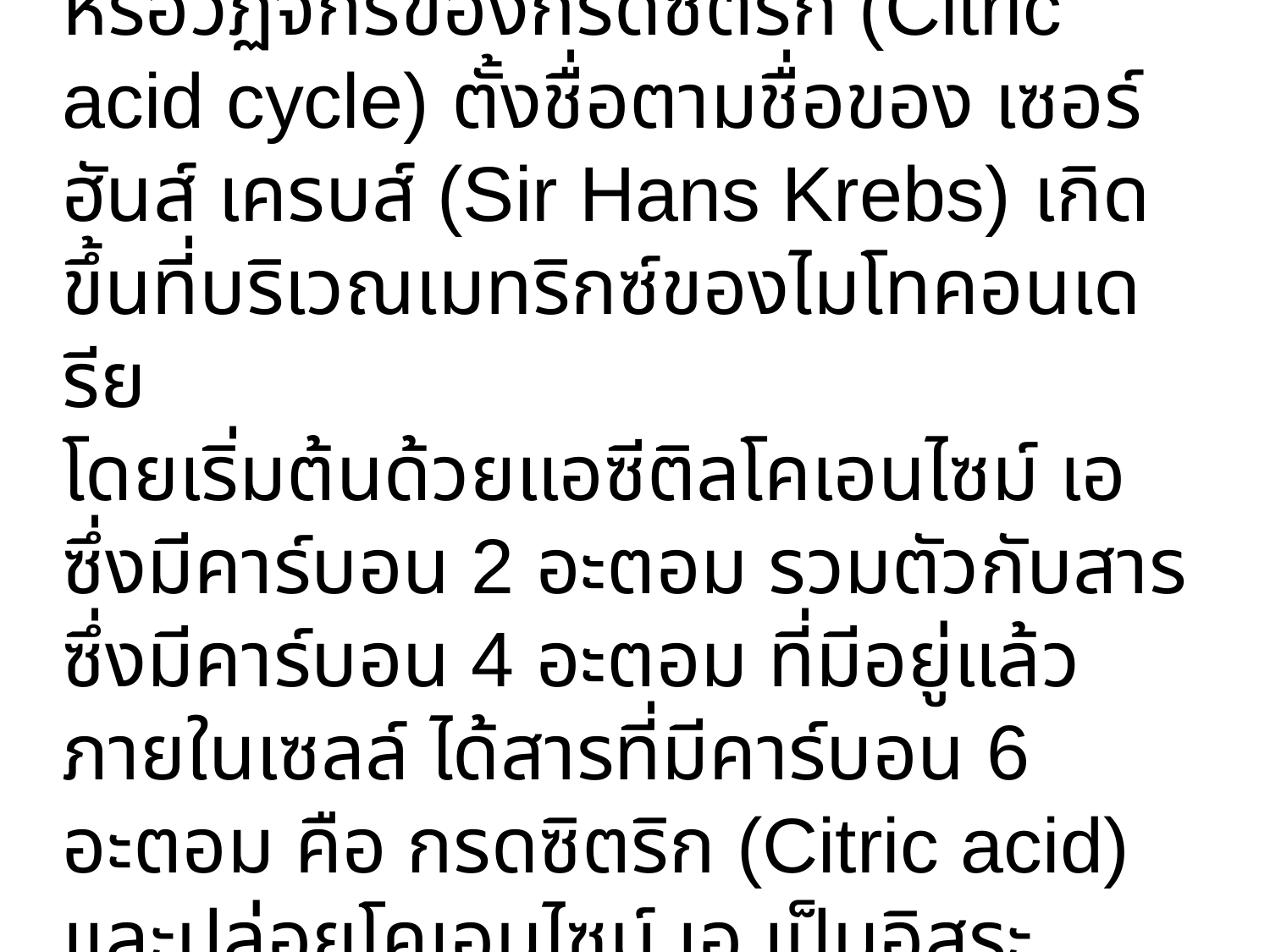

3. วัฎจักรเครบส์ (krebs cycle) หรือวัฏจักรของกรดซิตริก (Citric acid cycle) ตั้งชื่อตามชื่อของ เซอร์ ฮันส์ เครบส์ (Sir Hans Krebs) เกิดขึ้นที่บริเวณเมทริกซ์ของไมโทคอนเดรีย
โดยเริ่มต้นด้วยแอซีติลโคเอนไซม์ เอ ซึ่งมีคาร์บอน 2 อะตอม รวมตัวกับสารซึ่งมีคาร์บอน 4 อะตอม ที่มีอยู่แล้วภายในเซลล์ ได้สารที่มีคาร์บอน 6 อะตอม คือ กรดซิตริก (Citric acid) และปล่อยโคเอนไซม์ เอ เป็นอิสระ